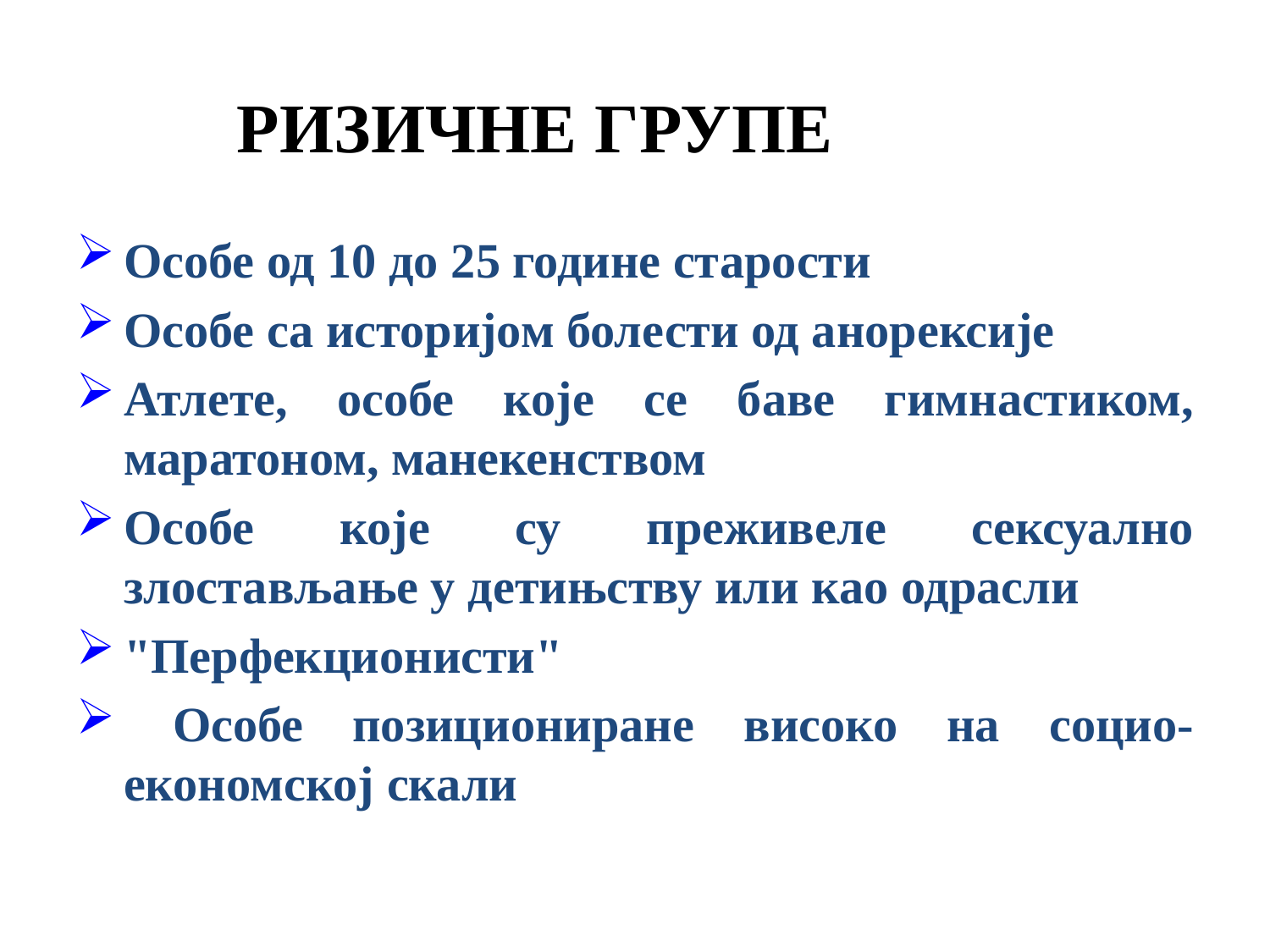

# РИЗИЧНЕ ГРУПЕ
Особе од 10 до 25 године старости
Особе са историјом болести од анорексије
Атлете, особе које се баве гимнастиком, маратоном, манекенством
Особе које су преживеле сексуално злостављање у детињству или као одрасли
"Перфекционисти"
 Особе позициониране високо на социо-економској скали